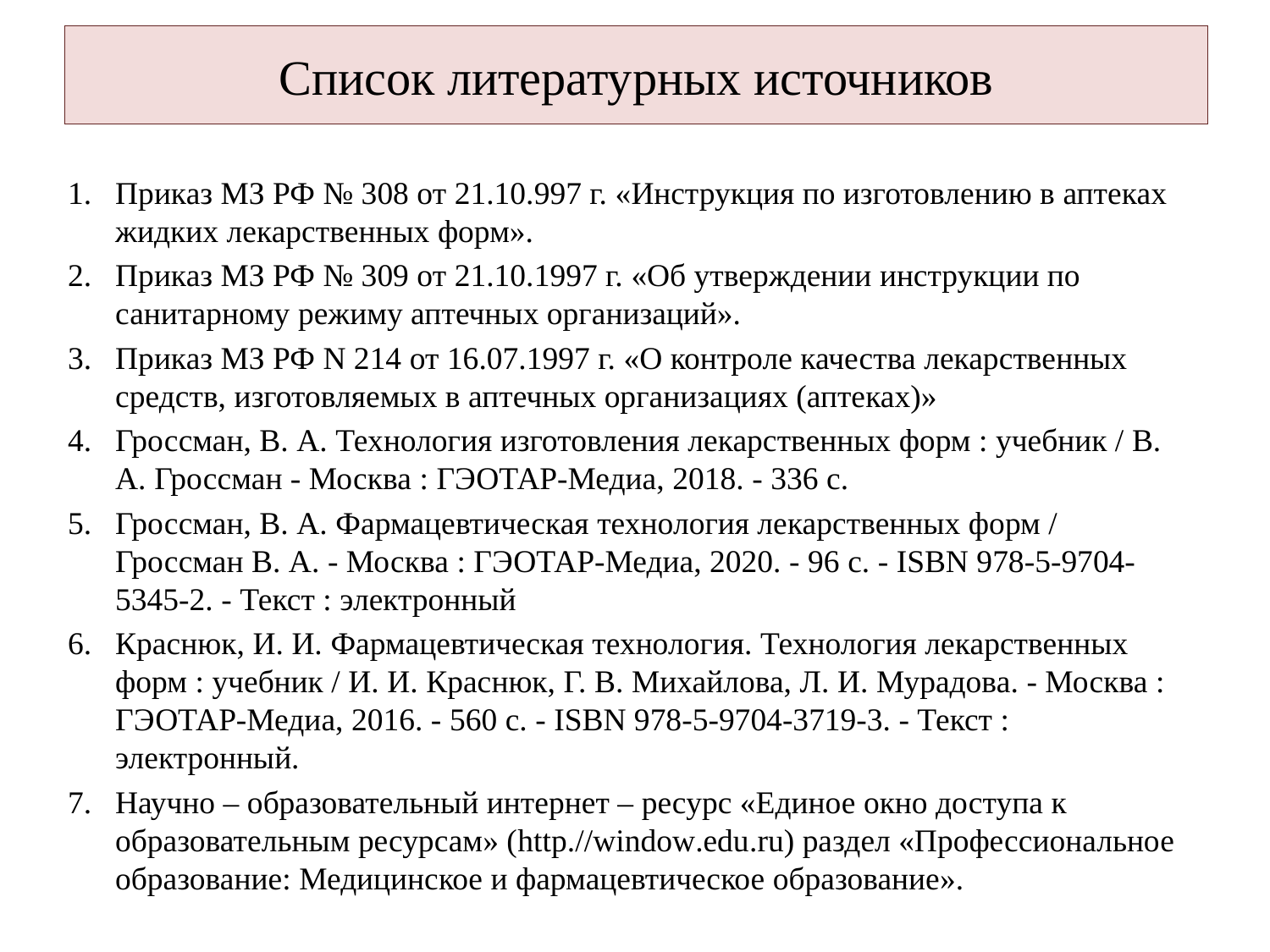

# Список литературных источников
Приказ МЗ РФ № 308 от 21.10.997 г. «Инструкция по изготовлению в аптеках жидких лекарственных форм».
Приказ МЗ РФ № 309 от 21.10.1997 г. «Об утверждении инструкции по санитарному режиму аптечных организаций».
Приказ МЗ РФ N 214 от 16.07.1997 г. «О контроле качества лекарственных средств, изготовляемых в аптечных организациях (аптеках)»
Гроссман, В. А. Технология изготовления лекарственных форм : учебник / В. А. Гроссман - Москва : ГЭОТАР-Медиа, 2018. - 336 с.
Гроссман, В. А. Фармацевтическая технология лекарственных форм / Гроссман В. А. - Москва : ГЭОТАР-Медиа, 2020. - 96 с. - ISBN 978-5-9704-5345-2. - Текст : электронный
Краснюк, И. И. Фармацевтическая технология. Технология лекарственных форм : учебник / И. И. Краснюк, Г. В. Михайлова, Л. И. Мурадова. - Москва : ГЭОТАР-Медиа, 2016. - 560 с. - ISBN 978-5-9704-3719-3. - Текст : электронный.
Научно – образовательный интернет – ресурс «Единое окно доступа к образовательным ресурсам» (http.//window.edu.ru) раздел «Профессиональное образование: Медицинское и фармацевтическое образование».